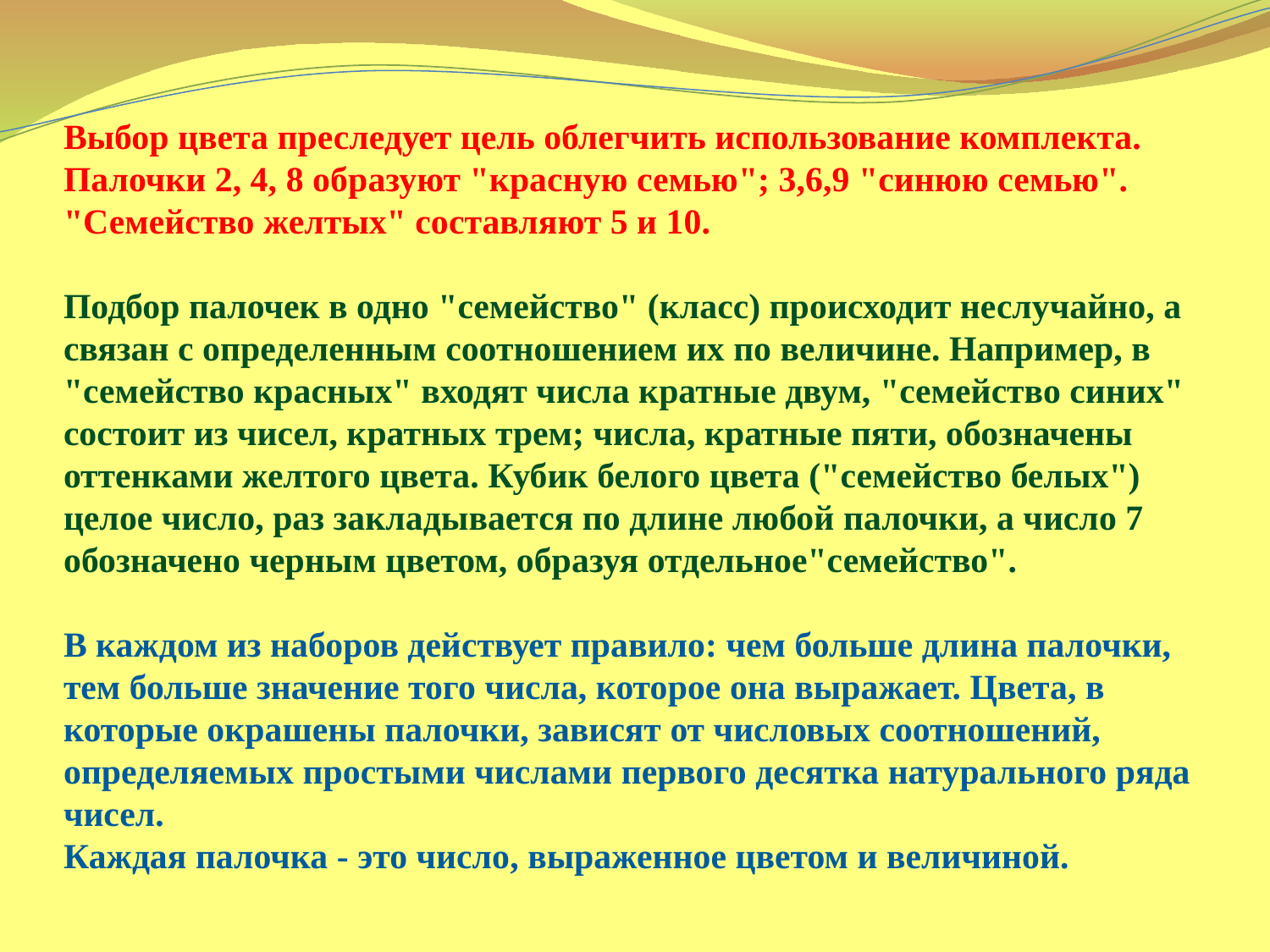

# Выбор цвета преследует цель облегчить использование комплекта. Палочки 2, 4, 8 образуют "красную семью"; 3,6,9 "синюю семью". "Семейство желтых" составляют 5 и 10. Подбор палочек в одно "семейство" (класс) происходит неслучайно, а связан с определенным соотношением их по величине. Например, в "семейство красных" входят числа кратные двум, "семейство синих" состоит из чисел, кратных трем; числа, кратные пяти, обозначены оттенками желтого цвета. Кубик белого цвета ("семейство белых") целое число, раз закладывается по длине любой палочки, а число 7 обозначено черным цветом, образуя отдельное"семейство". В каждом из наборов действует правило: чем больше длина палочки, тем больше значение того числа, которое она выражает. Цвета, в которые окрашены палочки, зависят от числовых соотношений, определяемых простыми числами первого десятка натурального ряда чисел. Каждая палочка - это число, выраженное цветом и величиной.